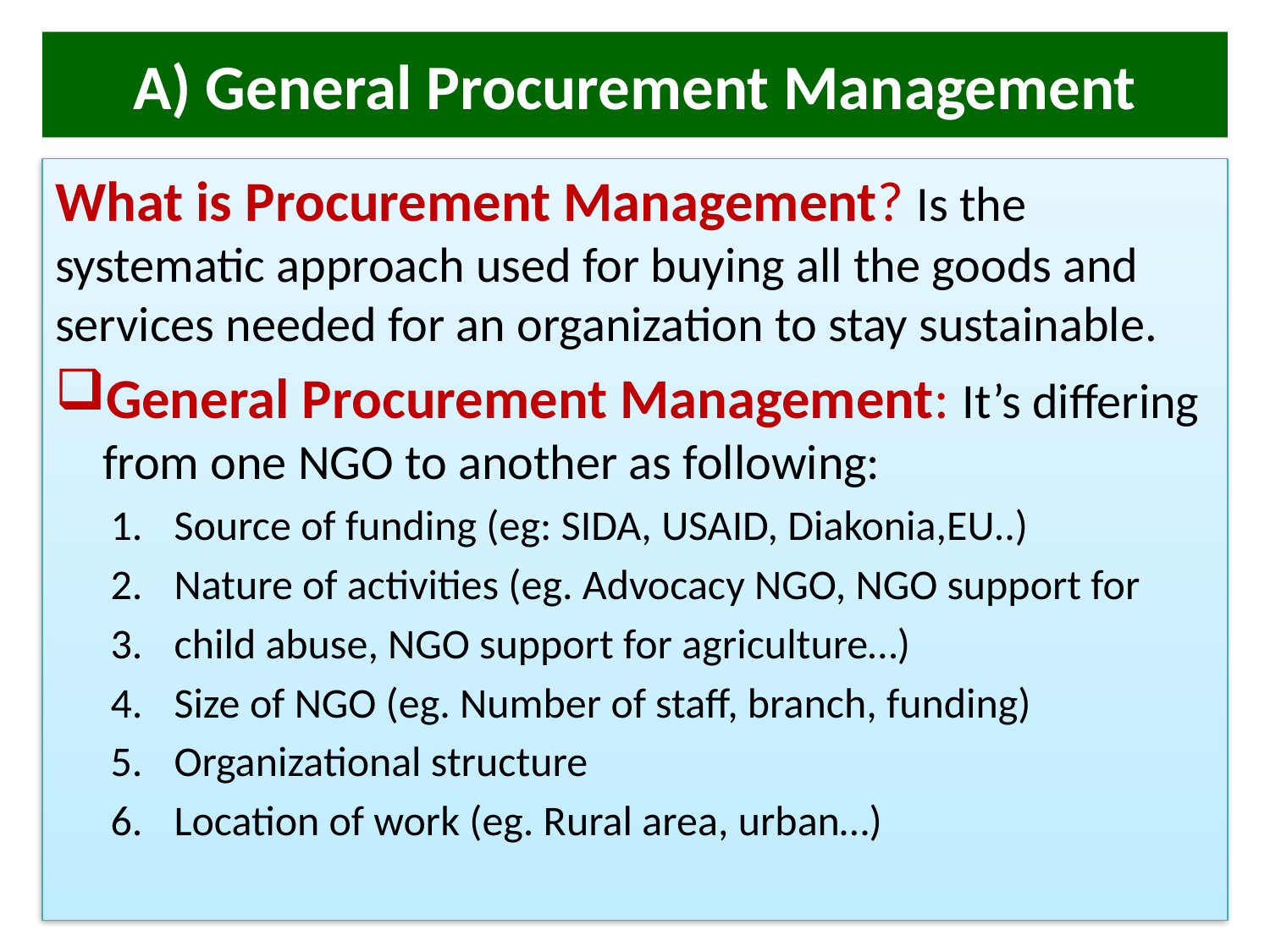

# A) General Procurement Management
What is Procurement Management? Is the systematic approach used for buying all the goods and services needed for an organization to stay sustainable.
General Procurement Management: It’s differing from one NGO to another as following:
Source of funding (eg: SIDA, USAID, Diakonia,EU..)
Nature of activities (eg. Advocacy NGO, NGO support for
child abuse, NGO support for agriculture…)
Size of NGO (eg. Number of staff, branch, funding)
Organizational structure
Location of work (eg. Rural area, urban…)